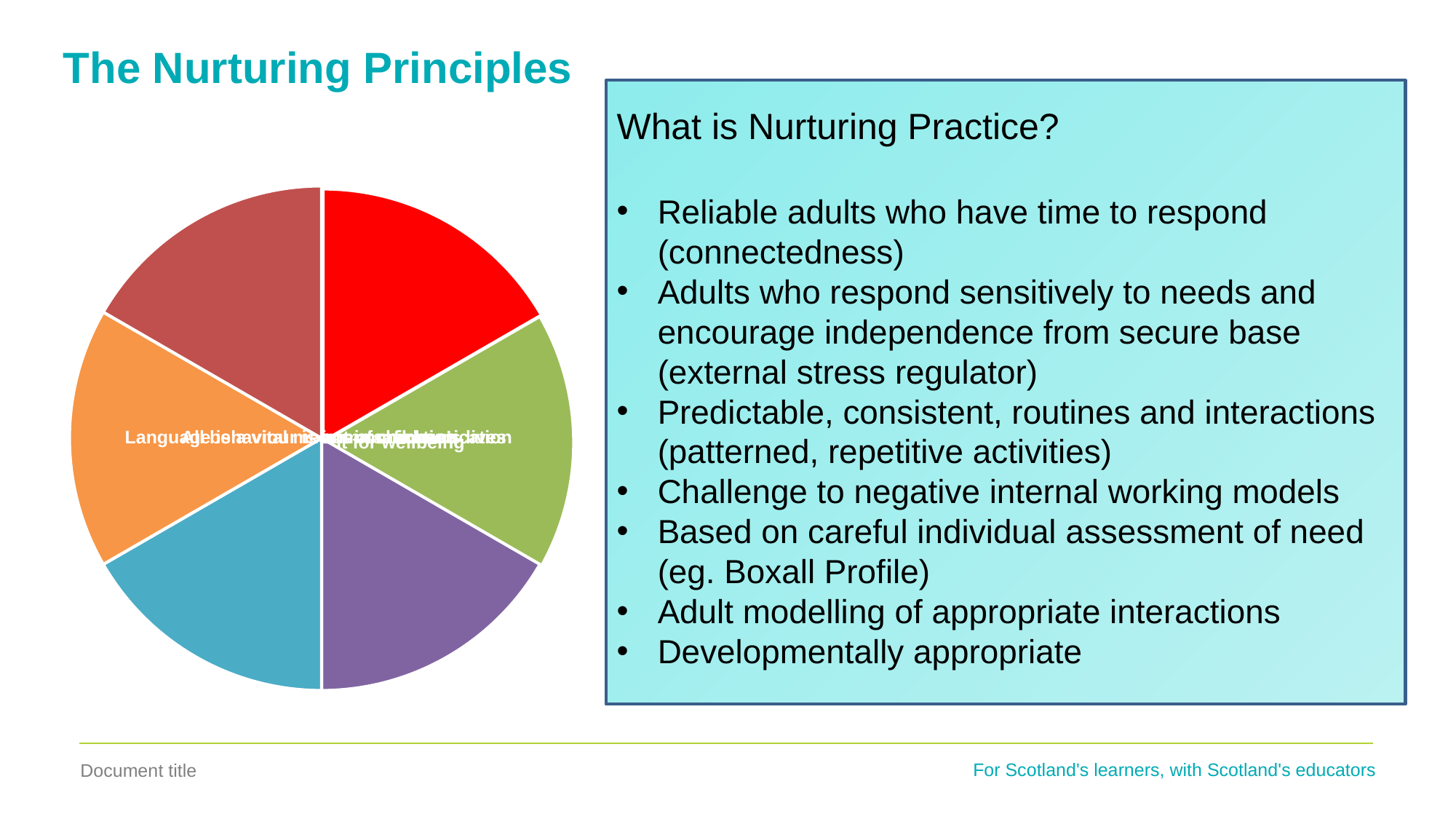

# The Nurturing Principles

What is Nurturing Practice?

Reliable adults who have time to respond (connectedness)
Adults who respond sensitively to needs and encourage independence from secure base (external stress regulator)
Predictable, consistent, routines and interactions (patterned, repetitive activities)
Challenge to negative internal working models
Based on careful individual assessment of need (eg. Boxall Profile)
Adult modelling of appropriate interactions
Developmentally appropriate
Learning is understood developmentally
Nurture is important for wellbeing
Transitions are important in children’s lives
Environment offers a safe base
All behaviour is communication
Language is a vital means of communication